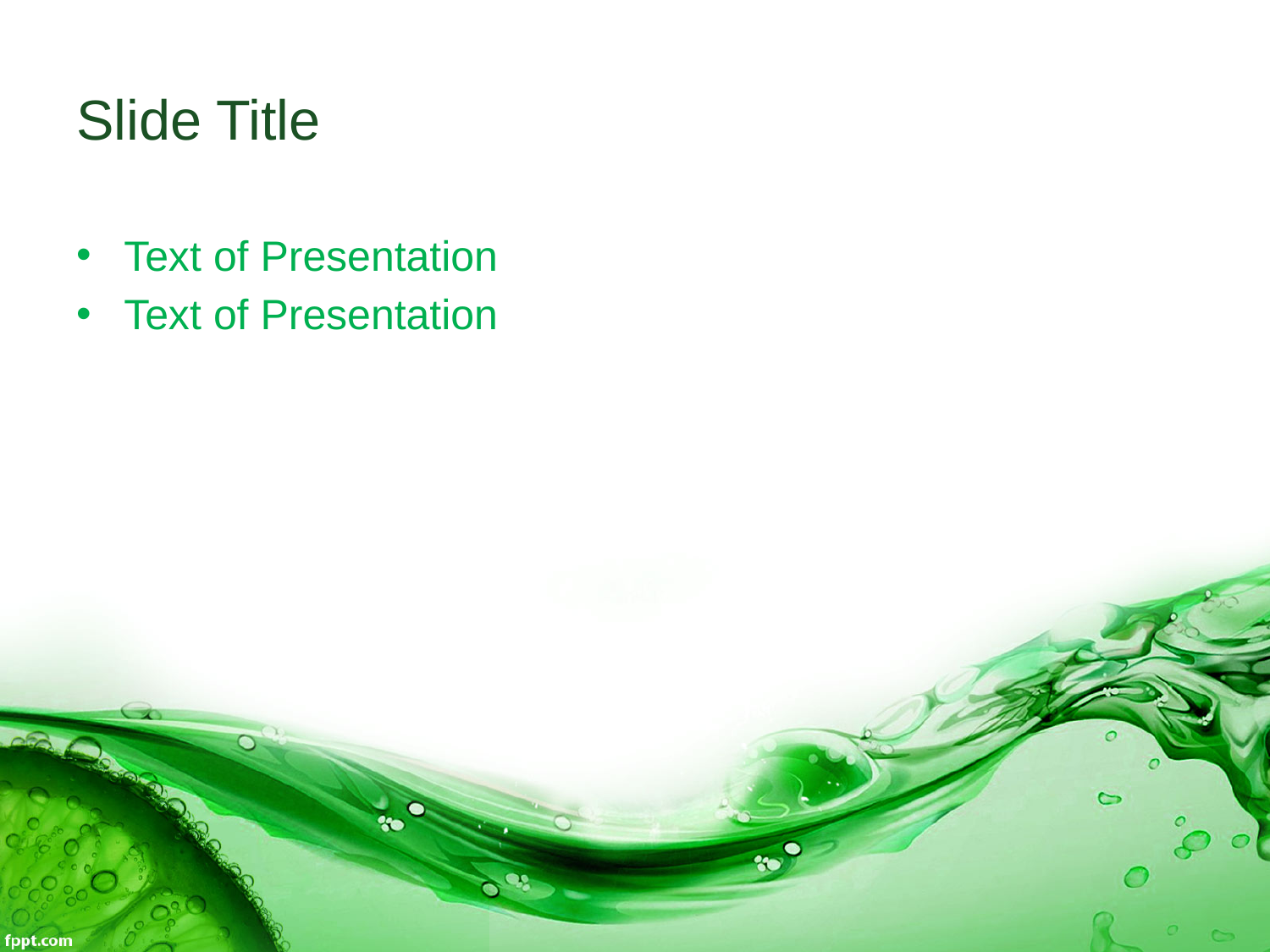

# Slide Title
Text of Presentation
Text of Presentation